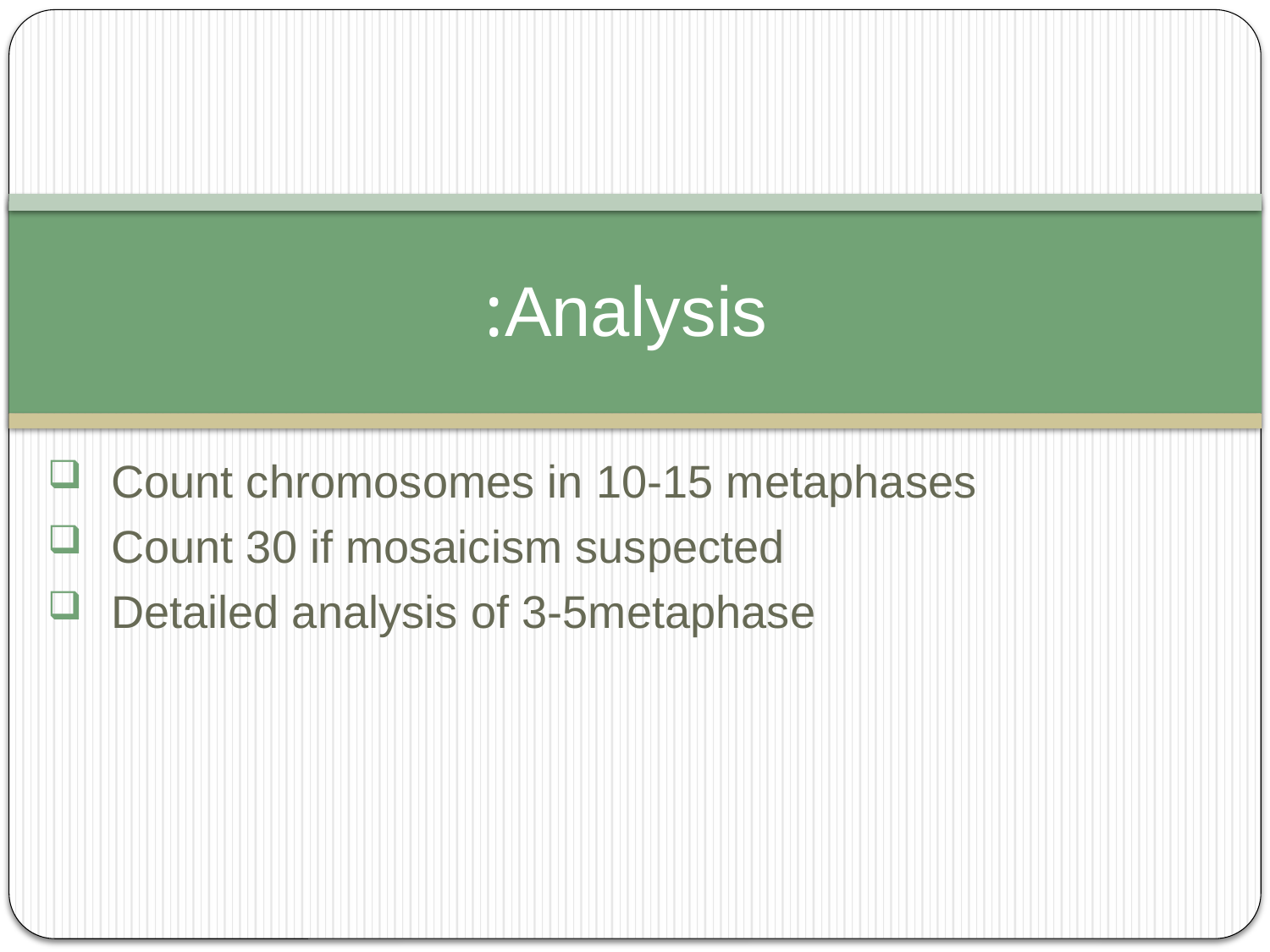

# Analysis:
Count chromosomes in 10-15 metaphases
Count 30 if mosaicism suspected
Detailed analysis of 3-5metaphase